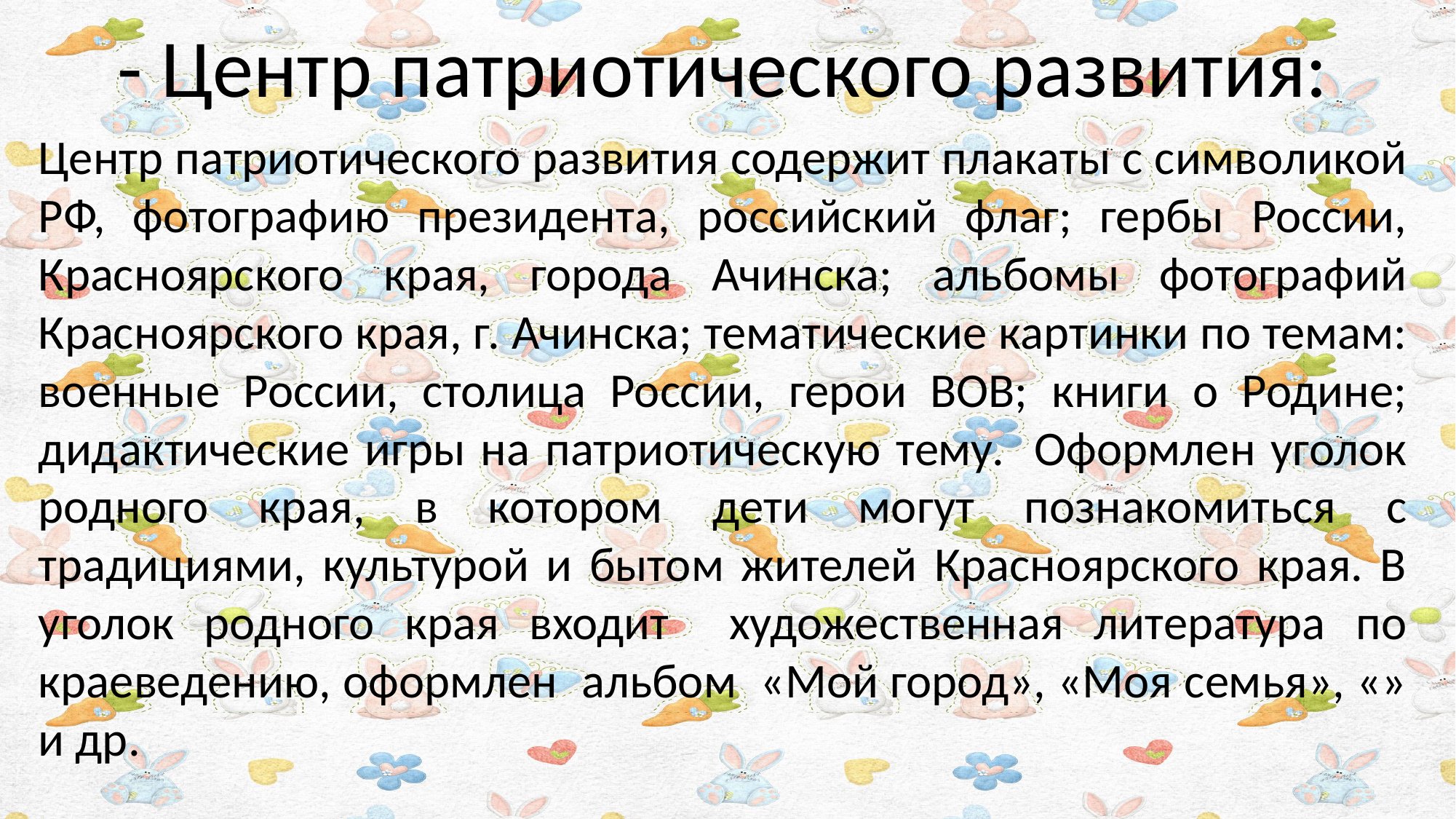

- Центр патриотического развития:
Центр патриотического развития содержит плакаты с символикой РФ, фотографию президента, российский флаг; гербы России, Красноярского края, города Ачинска; альбомы фотографий Красноярского края, г. Ачинска; тематические картинки по темам: военные России, столица России, герои ВОВ; книги о Родине; дидактические игры на патриотическую тему.  Оформлен уголок родного края, в котором дети могут познакомиться с традициями, культурой и бытом жителей Красноярского края. В уголок родного края входит  художественная литература по краеведению, оформлен  альбом  «Мой город», «Моя семья», «» и др.